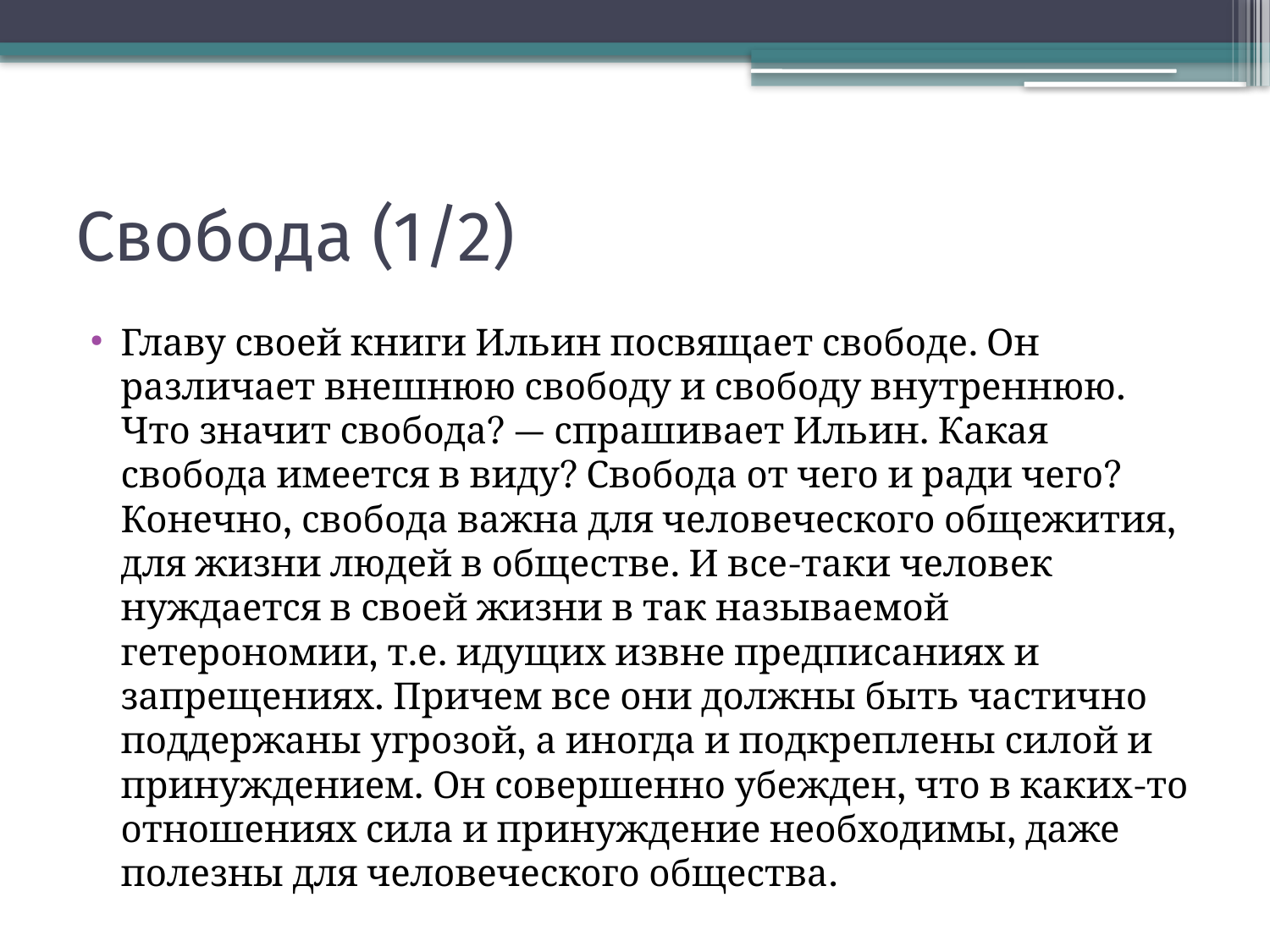

# Свобода (1/2)
Главу своей книги Ильин посвящает свободе. Он различает внешнюю свободу и свободу внутреннюю. Что значит свобода? — спрашивает Ильин. Какая свобода имеется в виду? Свобода от чего и ради чего? Конечно, свобода важна для человеческого общежития, для жизни людей в обществе. И все-таки человек нуждается в своей жизни в так называемой гетерономии, т.е. идущих извне предписаниях и запрещениях. Причем все они должны быть частично поддержаны угрозой, а иногда и подкреплены силой и принуждением. Он совершенно убежден, что в каких-то отношениях сила и принуждение необходимы, даже полезны для человеческого общества.